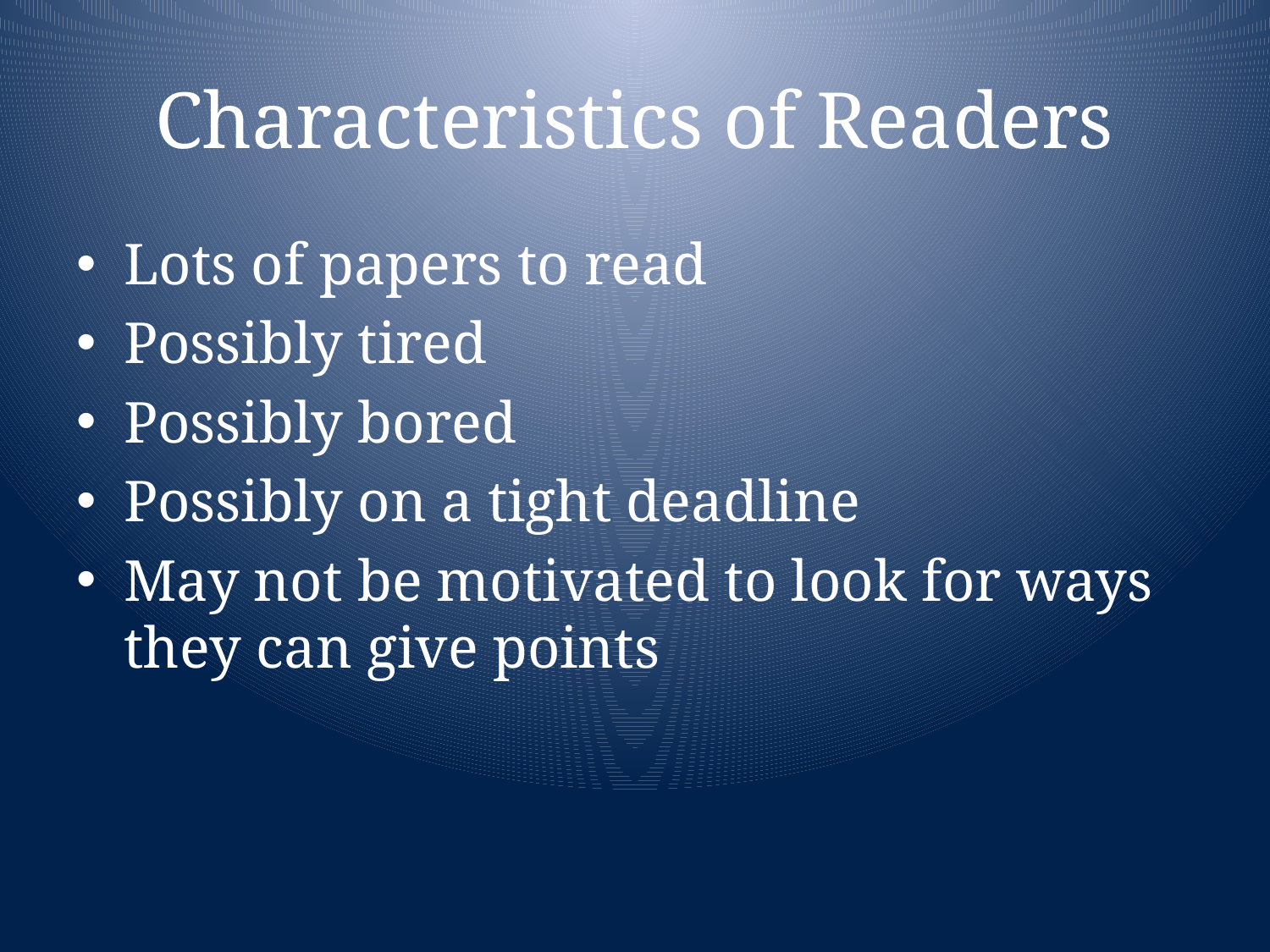

# Characteristics of Readers
Lots of papers to read
Possibly tired
Possibly bored
Possibly on a tight deadline
May not be motivated to look for ways they can give points